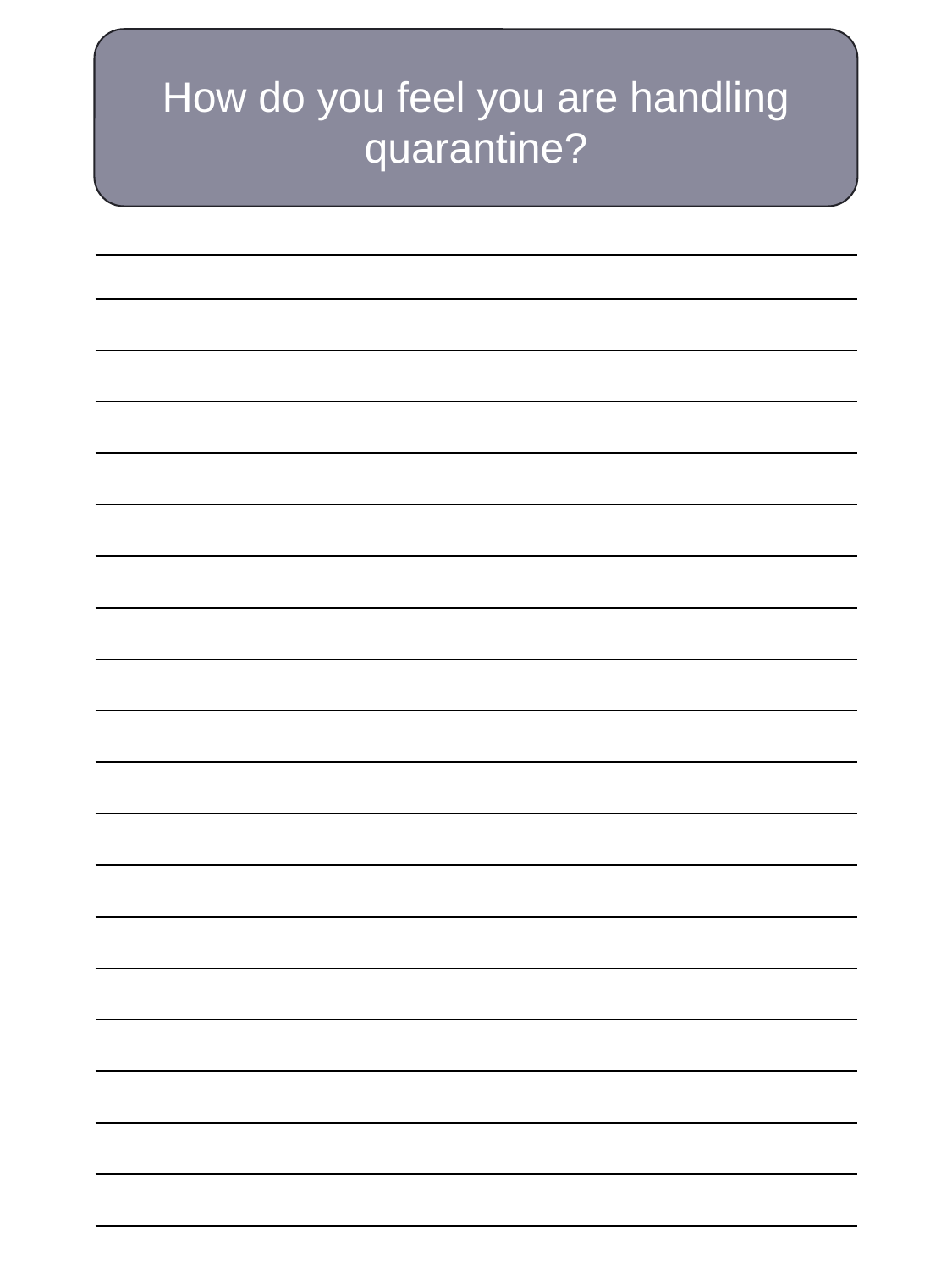

How do you feel you are handling quarantine?
|  |
| --- |
|  |
|  |
|  |
|  |
|  |
|  |
|  |
|  |
|  |
|  |
|  |
|  |
|  |
|  |
|  |
|  |
|  |
|  |